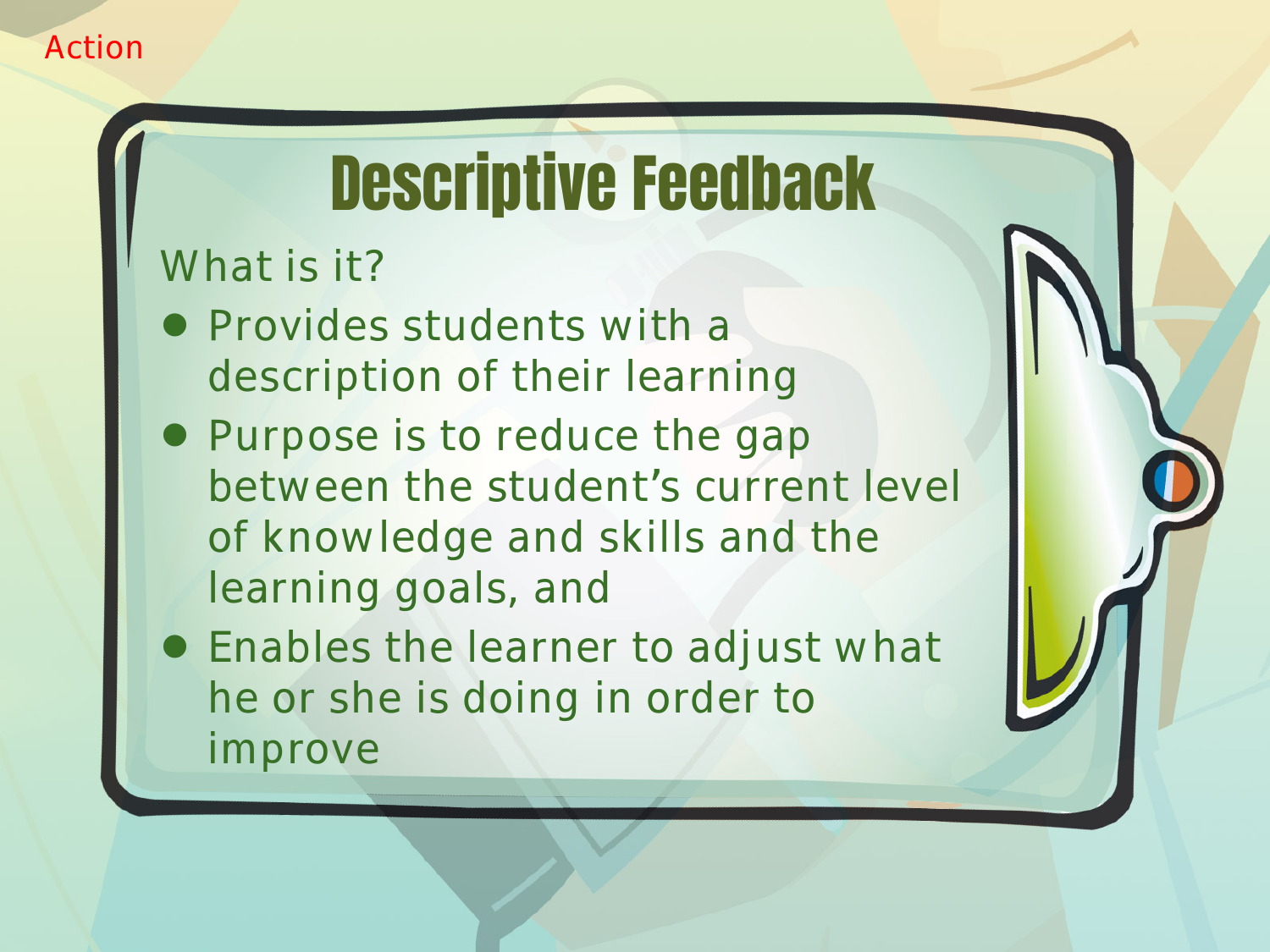

Action
# Descriptive Feedback
What is it?
Provides students with a description of their learning
Purpose is to reduce the gap between the student’s current level of knowledge and skills and the learning goals, and
Enables the learner to adjust what he or she is doing in order to improve